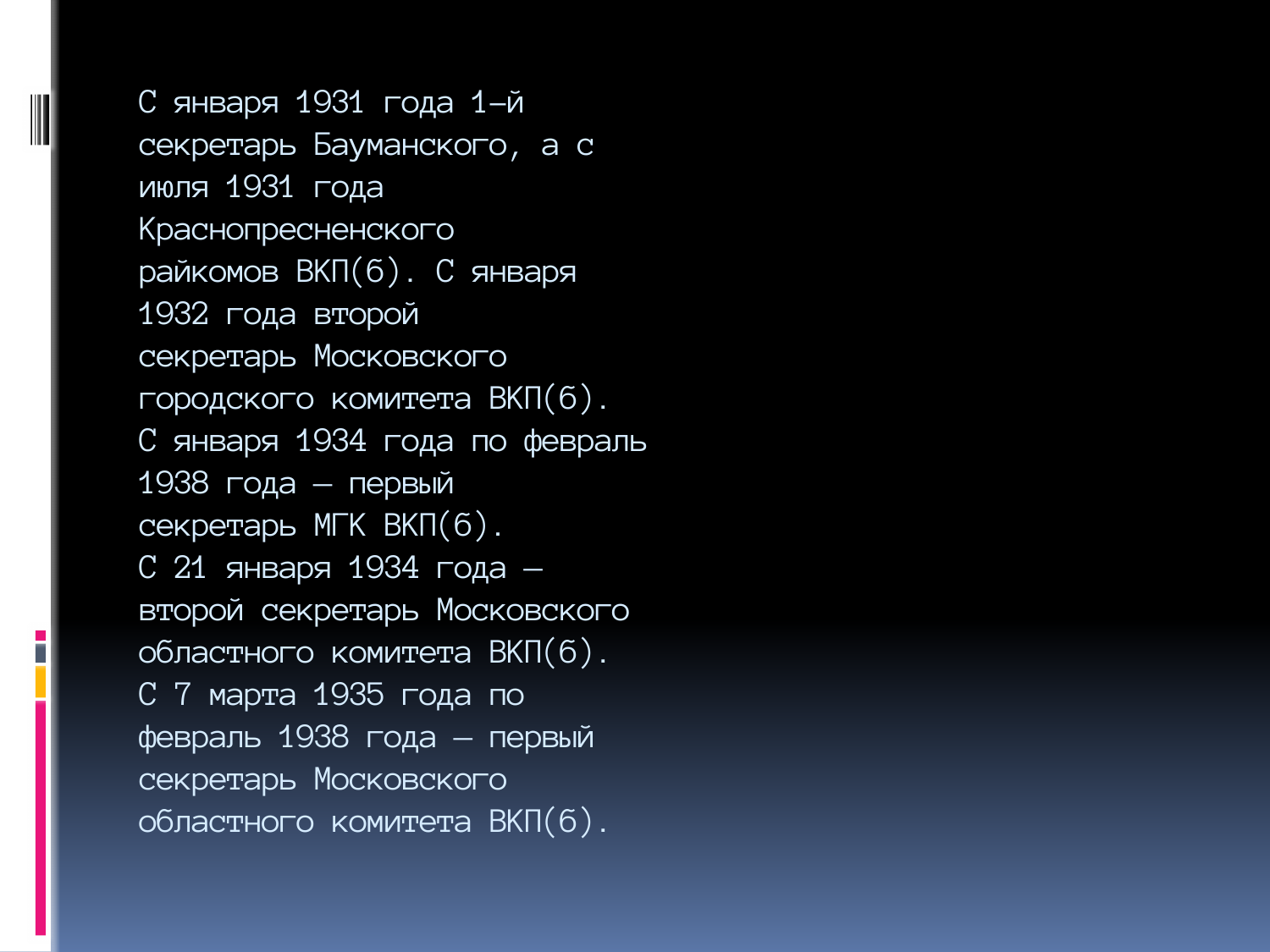

# С января 1931 года 1-й секретарь Бауманского, а с июля 1931 года Краснопресненского райкомов ВКП(б). С января 1932 года второй секретарь Московского городского комитета ВКП(б). С января 1934 года по февраль 1938 года — первый секретарь МГК ВКП(б). C 21 января 1934 года — второй секретарь Московского областного комитета ВКП(б). С 7 марта 1935 года по февраль 1938 года — первый секретарь Московского областного комитета ВКП(б).